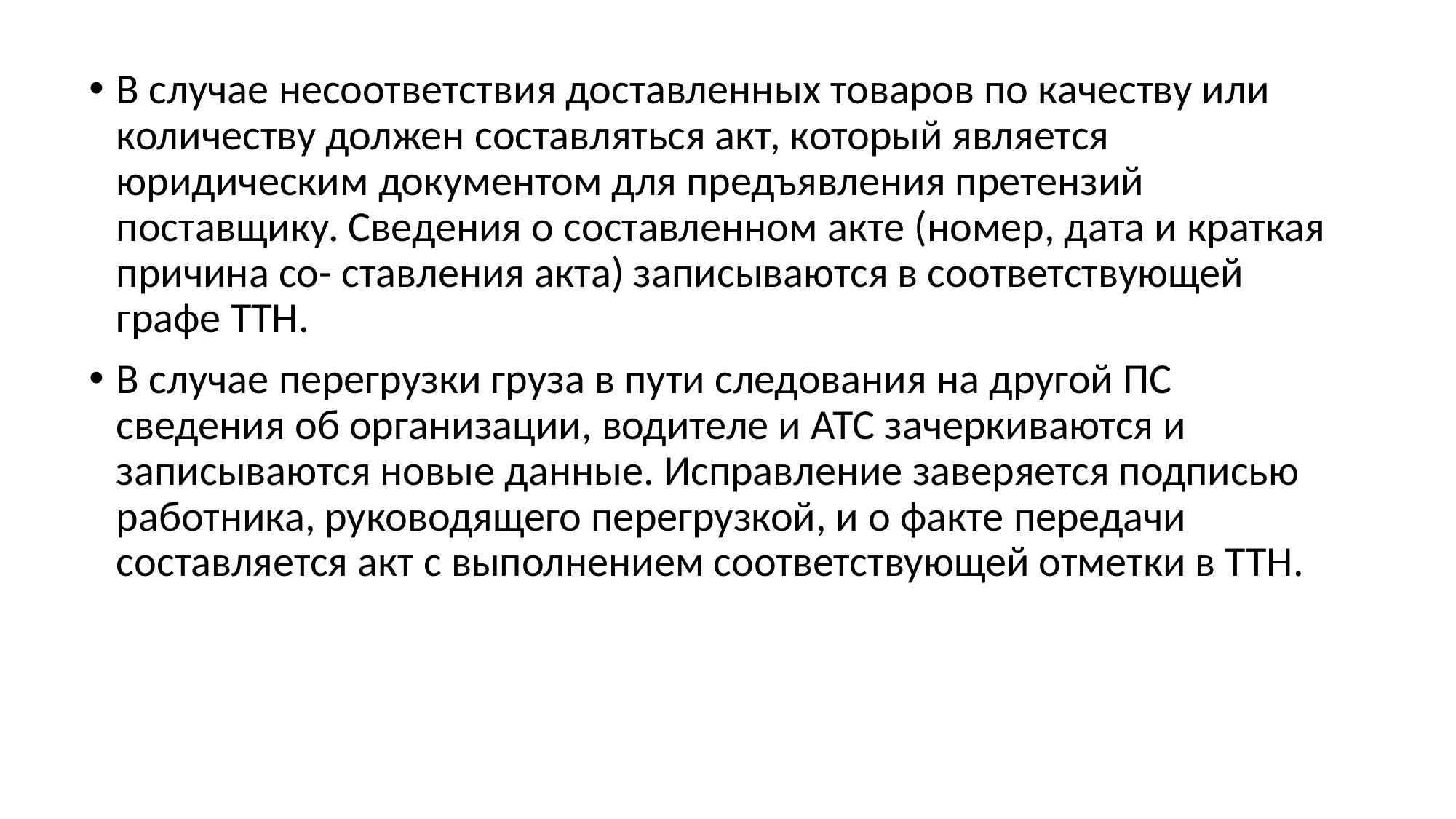

В случае несоответствия доставленных товаров по качеству или количеству должен составляться акт, который является юридическим документом для предъявления претензий поставщику. Сведения о составленном акте (номер, дата и краткая причина со- ставления акта) записываются в соответствующей графе ТТН.
В случае перегрузки груза в пути следования на другой ПС сведения об организации, водителе и АТС зачеркиваются и записываются новые данные. Исправление заверяется подписью работника, руководящего перегрузкой, и о факте передачи составляется акт с выполнением соответствующей отметки в ТТН.